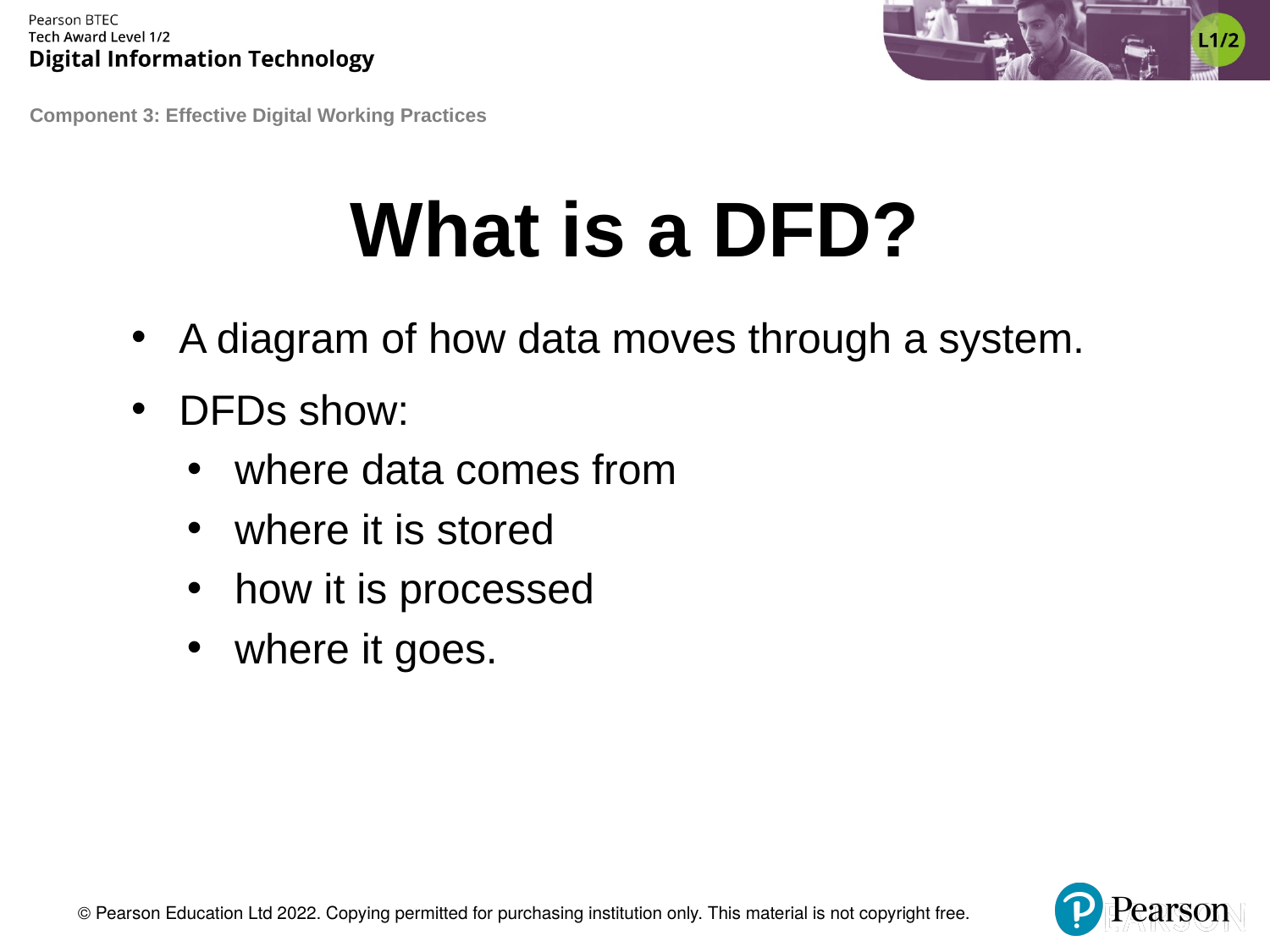

# What is a DFD?
A diagram of how data moves through a system.
DFDs show:
where data comes from
where it is stored
how it is processed
where it goes.
© Pearson Education Ltd 2022. Copying permitted for purchasing institution only. This material is not copyright free.